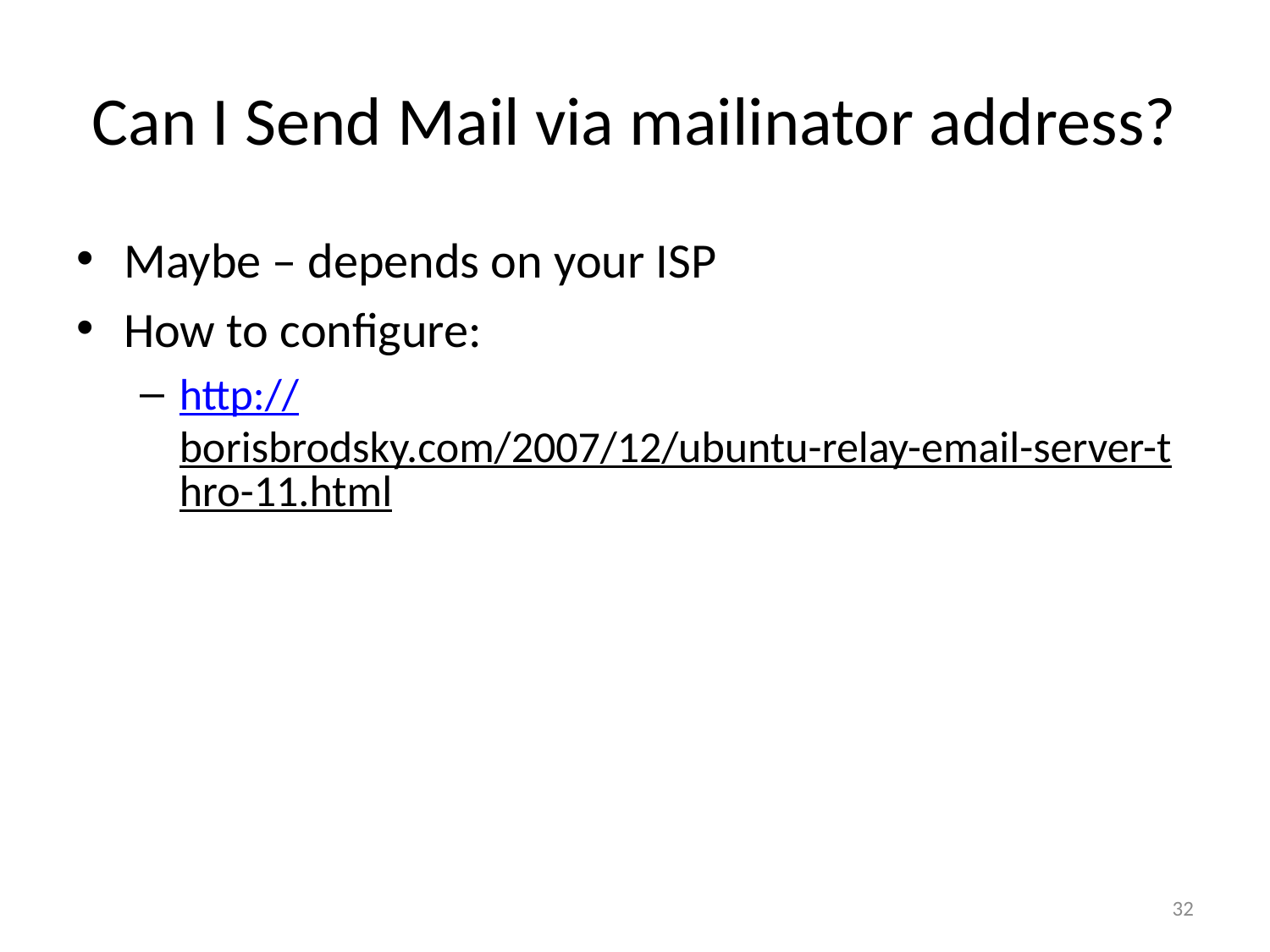

# Can I Send Mail via mailinator address?
Maybe – depends on your ISP
How to configure:
http://borisbrodsky.com/2007/12/ubuntu-relay-email-server-thro-11.html
32